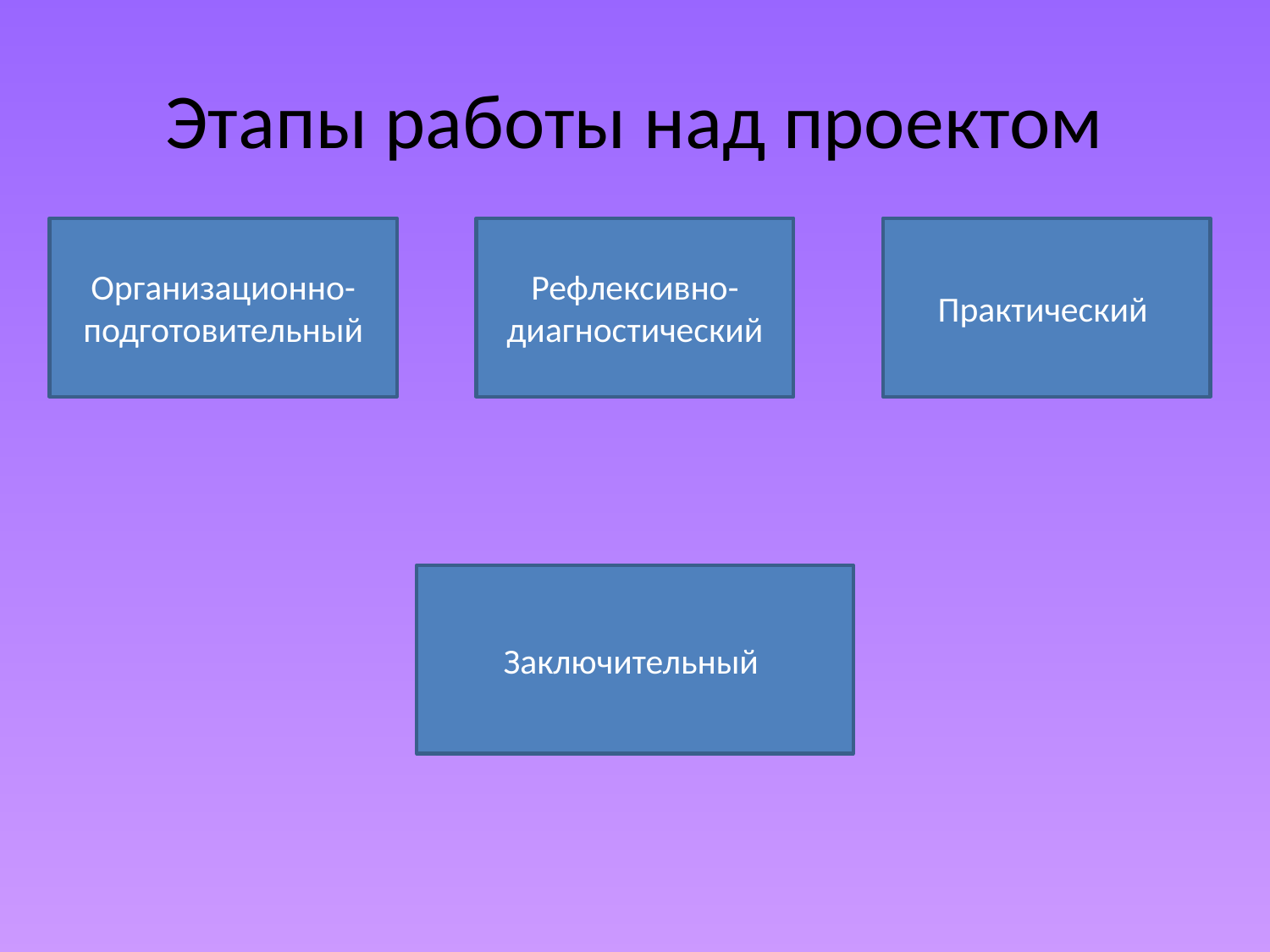

# Этапы работы над проектом
Организационно-
подготовительный
Рефлексивно-
диагностический
Практический

Заключительный